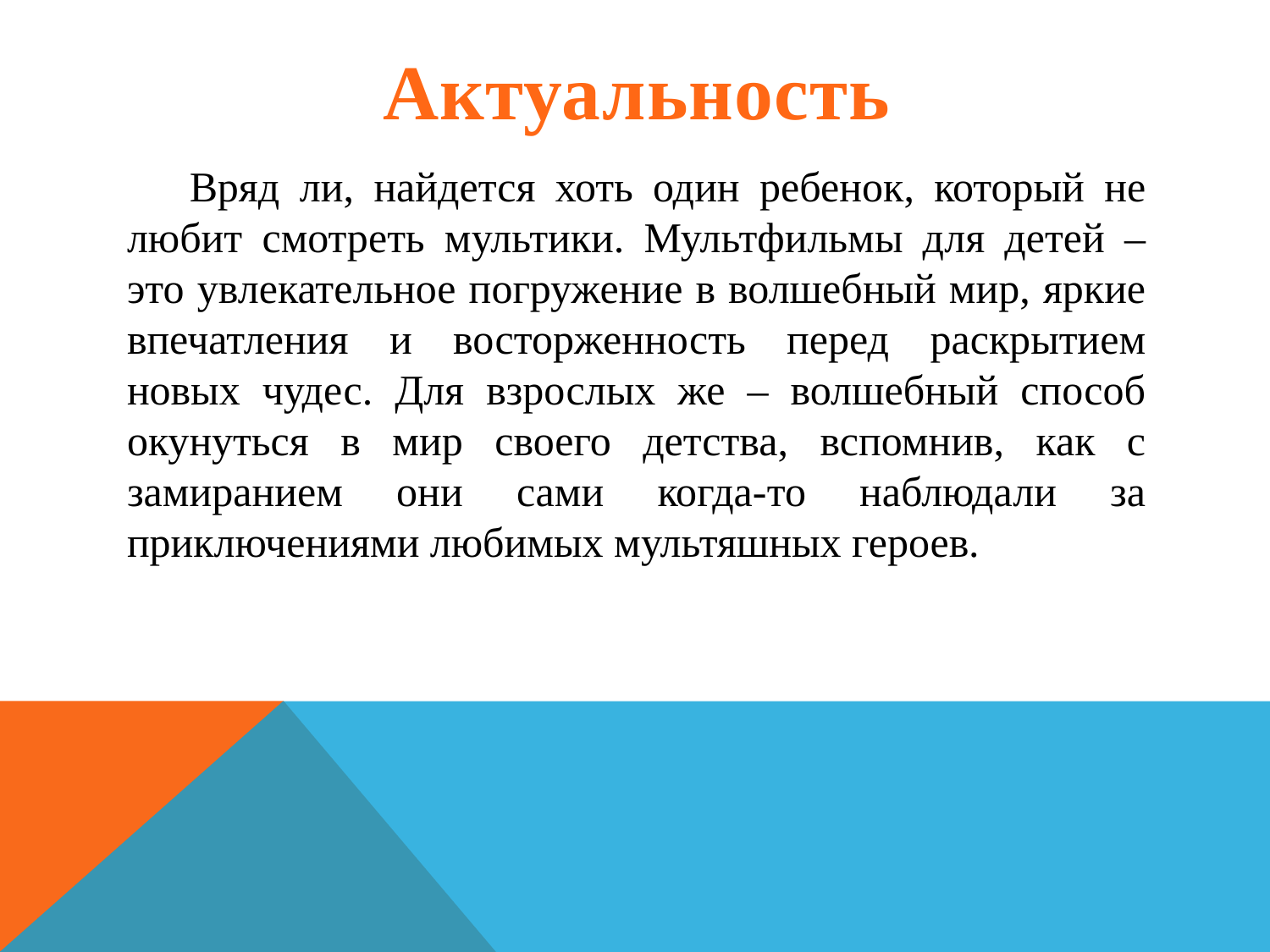

# Актуальность
Вряд ли, найдется хоть один ребенок, который не любит смотреть мультики. Мультфильмы для детей – это увлекательное погружение в волшебный мир, яркие впечатления и восторженность перед раскрытием новых чудес. Для взрослых же – волшебный способ окунуться в мир своего детства, вспомнив, как с замиранием они сами когда-то наблюдали за приключениями любимых мультяшных героев.